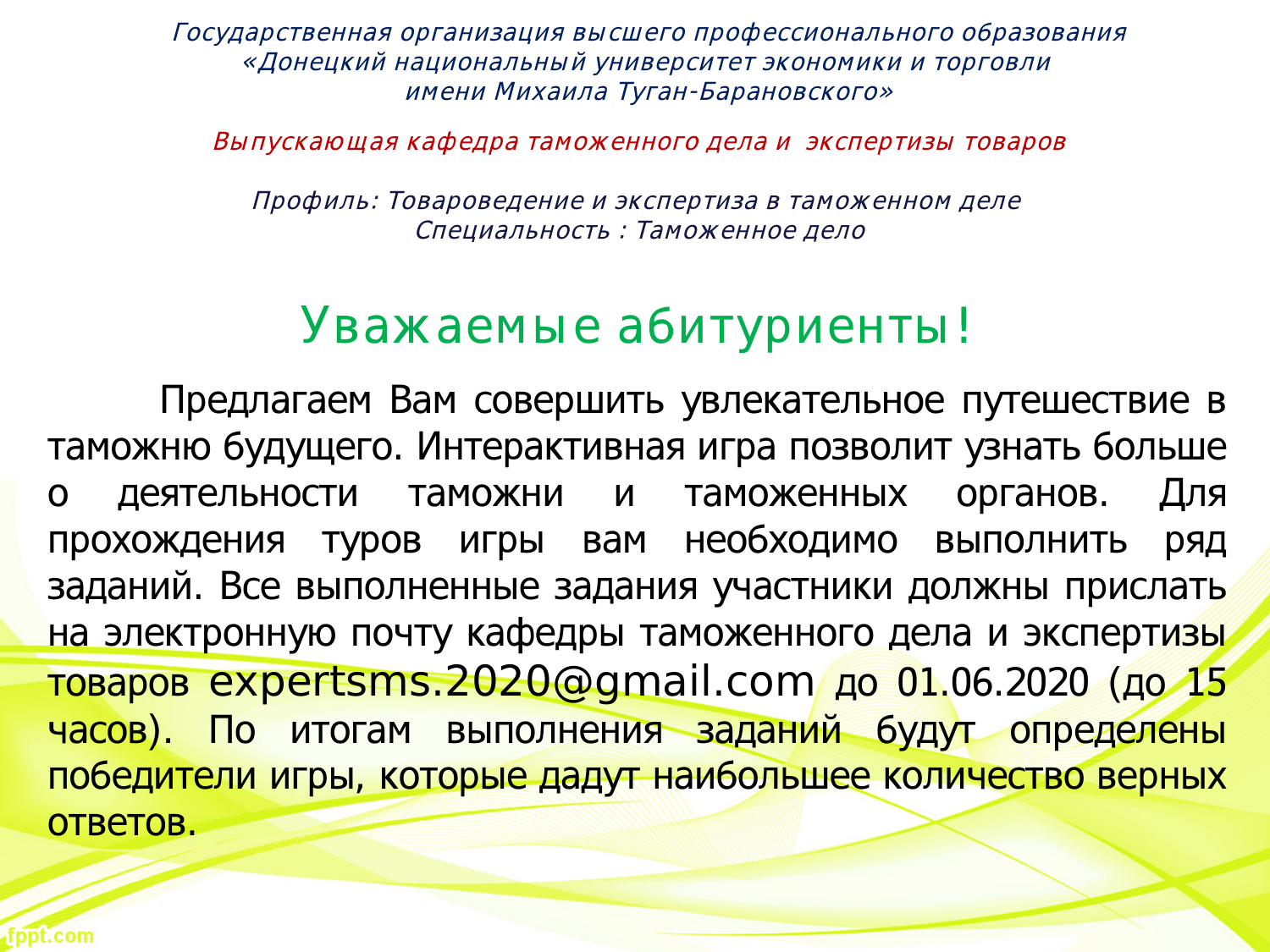

Государственная организация высшего профессионального образования
«Донецкий национальный университет экономики и торговли
имени Михаила Туган-Барановского»
Выпускающая кафедра таможенного дела и  экспертизы товаров
Профиль: Товароведение и экспертиза в таможенном деле
Специальность : Таможенное дело
Уважаемые абитуриенты!

       Предлагаем Вам совершить увлекательное путешествие в таможню будущего. Интерактивная игра позволит узнать больше о деятельности таможни и таможенных органов. Для прохождения туров игры вам необходимо выполнить ряд заданий. Все выполненные задания участники должны прислать на электронную почту кафедры таможенного дела и экспертизы товаров expertsms.2020@gmail.com до 01.06.2020 (до 15 часов). По итогам выполнения заданий будут определены победители игры, которые дадут наибольшее количество верных ответов.